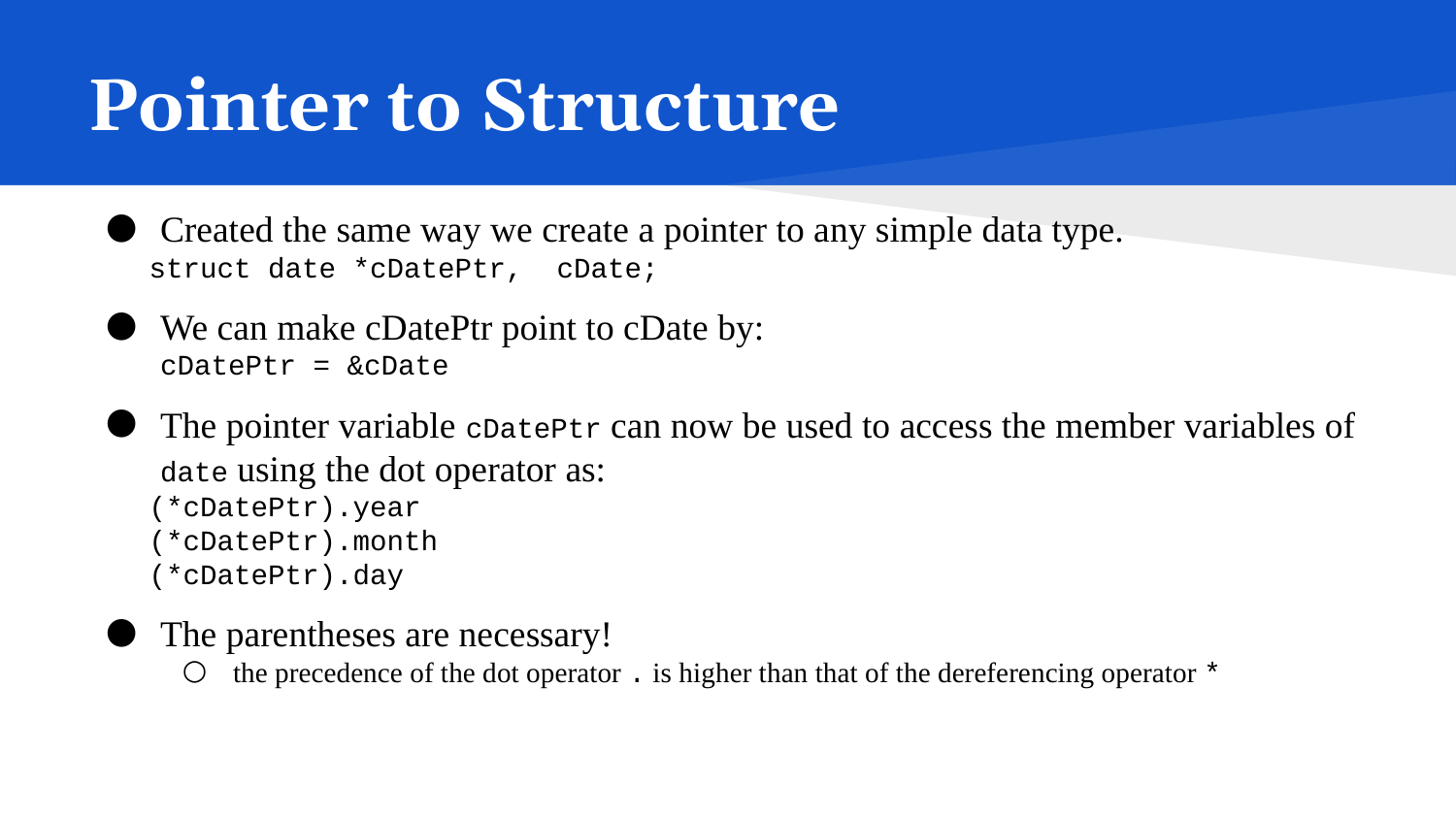

# Pointer to Structure
Created the same way we create a pointer to any simple data type.
struct date *cDatePtr,  cDate;
We can make cDatePtr point to cDate by:
cDatePtr = &cDate
The pointer variable cDatePtr can now be used to access the member variables of date using the dot operator as:
(*cDatePtr).year
(*cDatePtr).month
(*cDatePtr).day
The parentheses are necessary!
the precedence of the dot operator . is higher than that of the dereferencing operator *